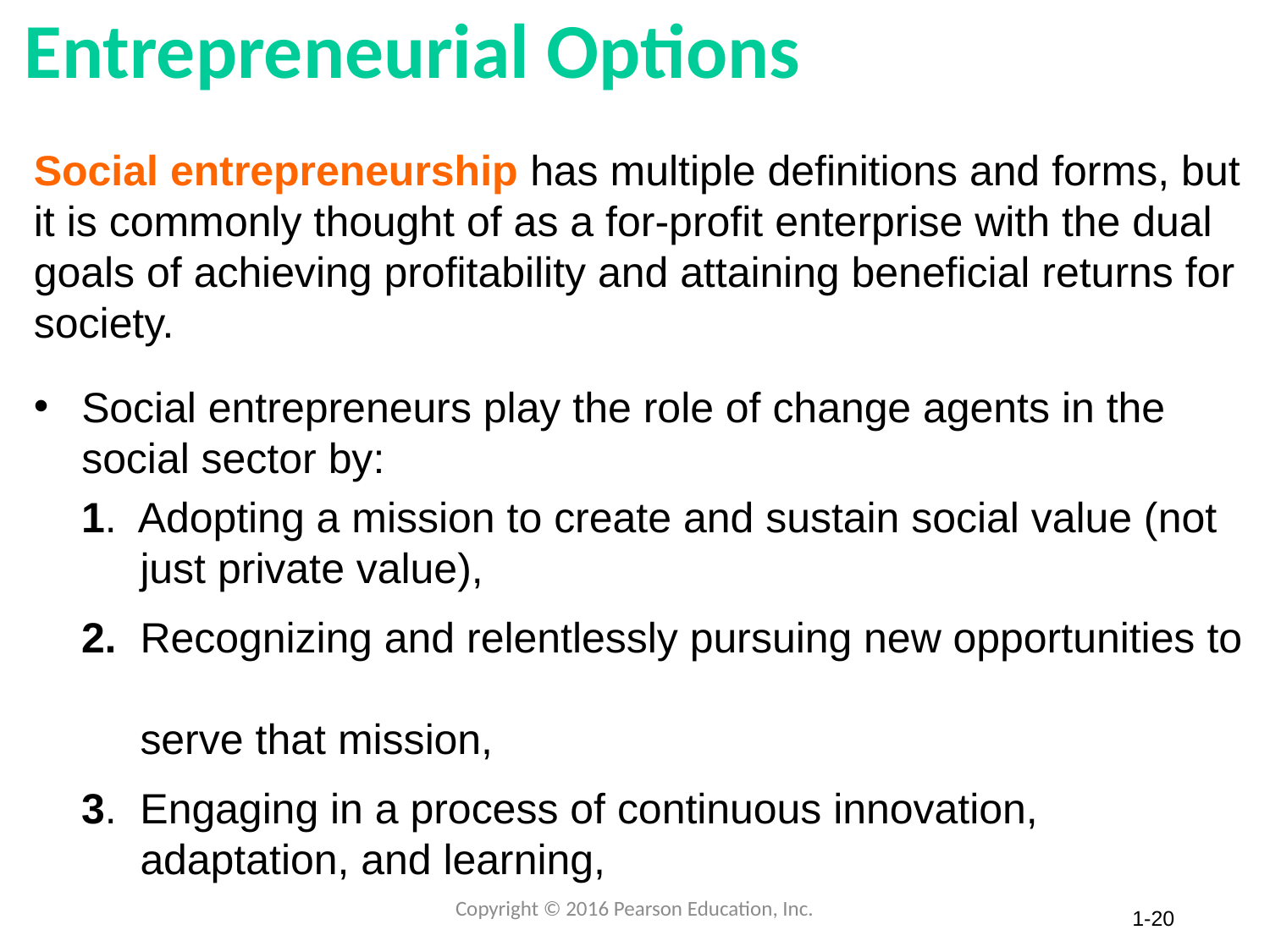

# Entrepreneurial Options
Social entrepreneurship has multiple definitions and forms, but it is commonly thought of as a for-profit enterprise with the dual goals of achieving profitability and attaining beneficial returns for society.

Social entrepreneurs play the role of change agents in the social sector by:
    1.  Adopting a mission to create and sustain social value (not
         just private value),
    2.  Recognizing and relentlessly pursuing new opportunities to
         serve that mission,
    3.  Engaging in a process of continuous innovation,
         adaptation, and learning,
Copyright © 2016 Pearson Education, Inc.